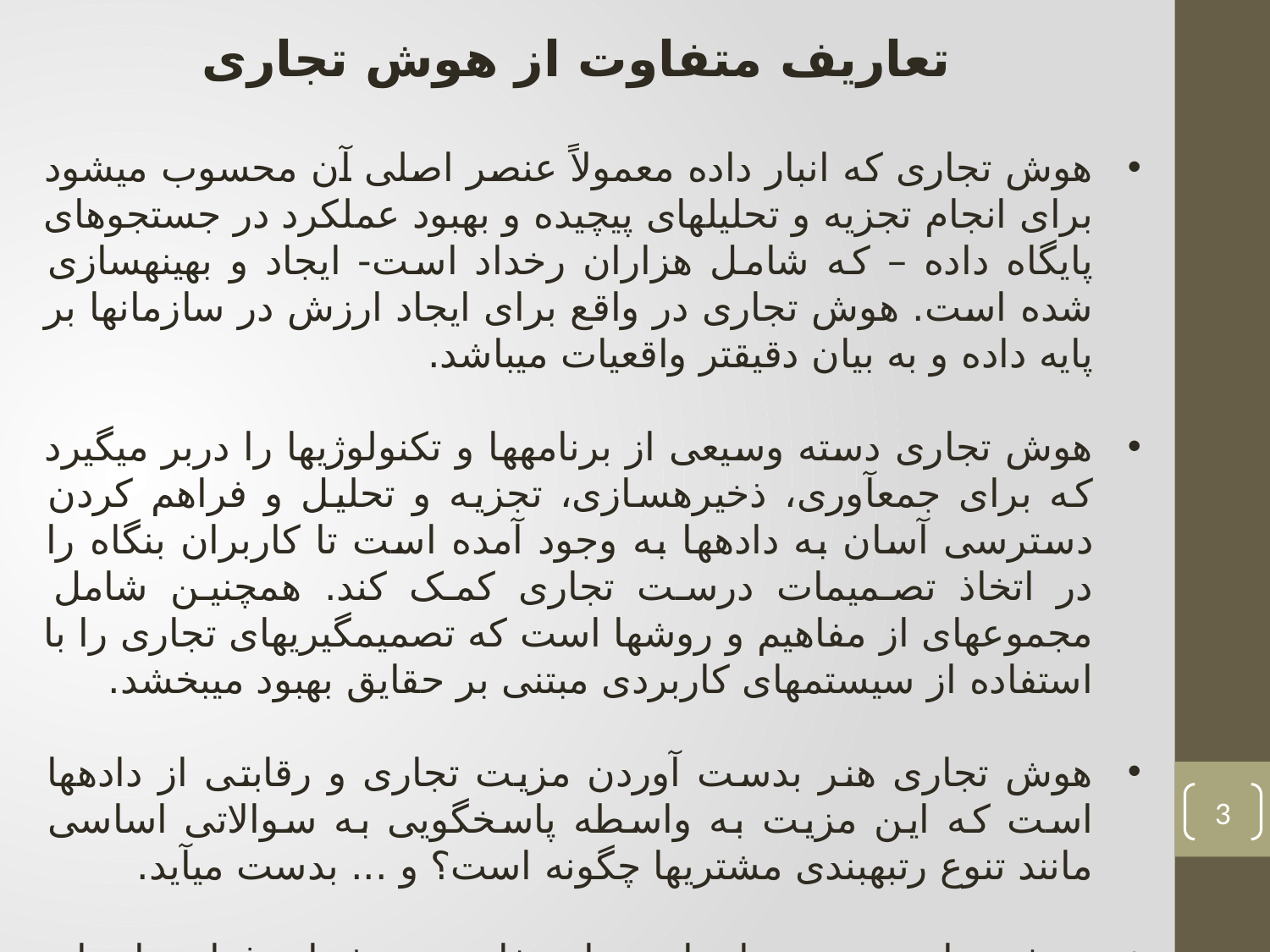

تعاریف متفاوت از هوش تجاری
هوش تجاری که انبار داده معمولاً عنصر اصلی آن محسوب میشود برای انجام تجزیه و تحلیل­های پیچیده و بهبود عملکرد در جستجوهای پایگاه داده – که شامل هزاران رخداد است- ایجاد و بهینه­سازی شده است. هوش تجاری در واقع برای ایجاد ارزش در سازمان­ها بر پایه داده و به بیان دقیق­تر واقعیات میباشد.

هوش تجاری دسته وسیعی از برنامه­ها و تکنولوژی­ها را دربر میگیرد که برای جمع­آوری، ذخیره­سازی، تجزیه و تحلیل و فراهم کردن دسترسی آسان به داده­ها به وجود آمده است تا کاربران بنگاه را در اتخاذ تصمیمات درست تجاری کمک کند. همچنین شامل مجموعه­ای از مفاهیم و روش­ها است که تصمیم­گیری­های تجاری را با استفاده از سیستم­های کاربردی مبتنی بر حقایق بهبود میبخشد.

هوش تجاری هنر بدست آوردن مزیت تجاری و رقابتی از داده­ها است که این مزیت به واسطه پاسخ­گویی به سوالاتی اساسی مانند تنوع رتبه­بندی مشتری­ها چگونه است؟ و ... بدست می­آید.

هوش تجاری مجموعه­ای است از مفاهیم، روشها و فرایندها برای بهبود تصمیمات تجاری که اطلاعات بدست آمده از چندین منبع اطلاعاتی را مورد بهره­برداری قرار داده و از تجارب افراد خبره و برخی فرضیات استفاده میکند تا به پرورش درکی درست از تجارت پویا نایل آید
3